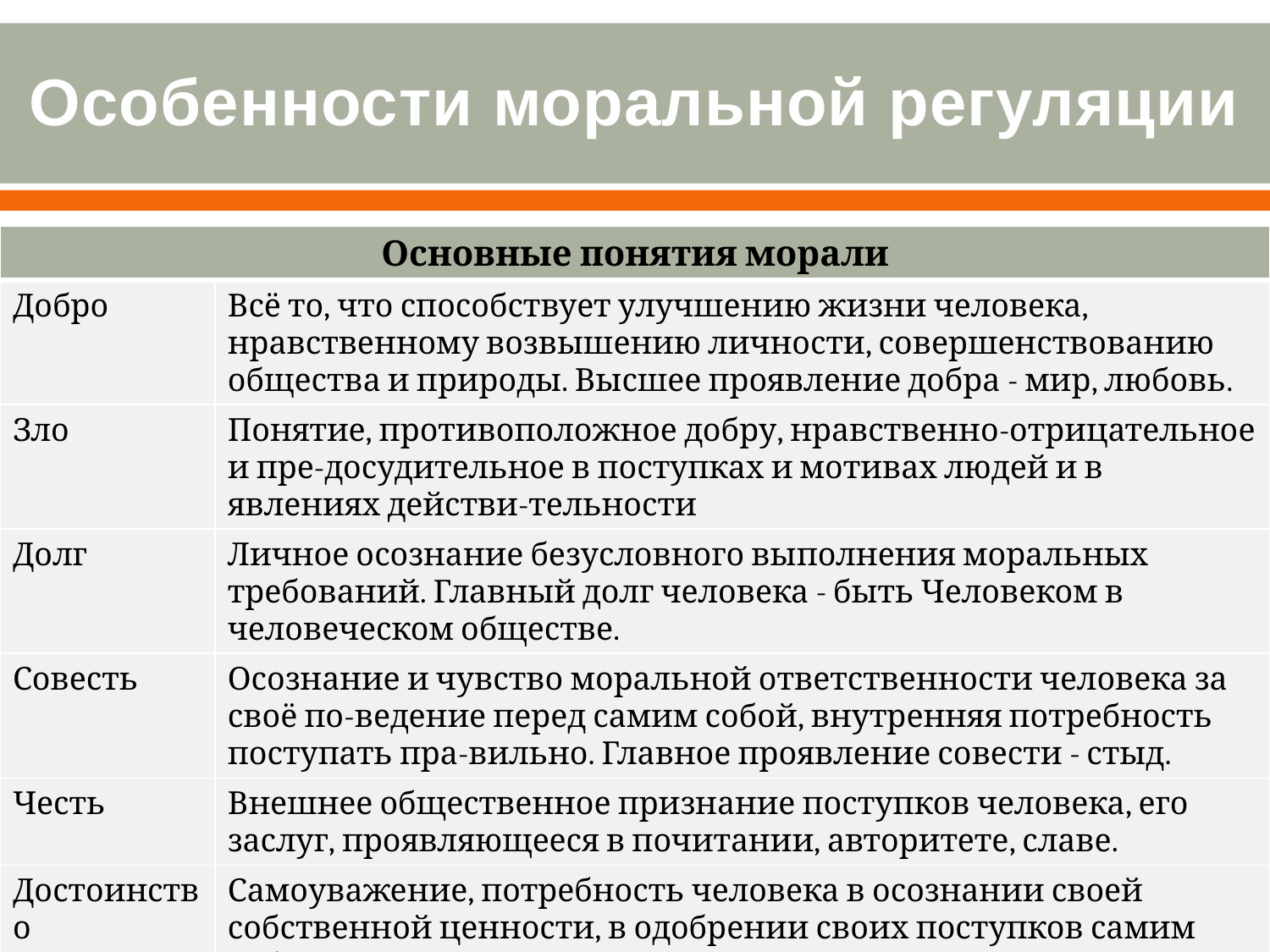

# Особенности моральной регуляции
| Основные понятия морали |  |
| --- | --- |
| Добро | Всё то, что способствует улучшению жизни человека, нравственному возвышению личности, совершенствованию общества и природы. Высшее проявление добра - мир, любовь. |
| Зло | Понятие, противоположное добру, нравственно-отрицательное и пре-досудительное в поступках и мотивах людей и в явлениях действи-тельности |
| Долг | Личное осознание безусловного выполнения моральных требований. Главный долг человека - быть Человеком в человеческом обществе. |
| Совесть | Осознание и чувство моральной ответственности человека за своё по-ведение перед самим собой, внутренняя потребность поступать пра-вильно. Главное проявление совести - стыд. |
| Честь | Внешнее общественное признание поступков человека, его заслуг, проявляющееся в почитании, авторитете, славе. |
| Достоинство | Самоуважение, потребность человека в осознании своей собственной ценности, в одобрении своих поступков самим собой |